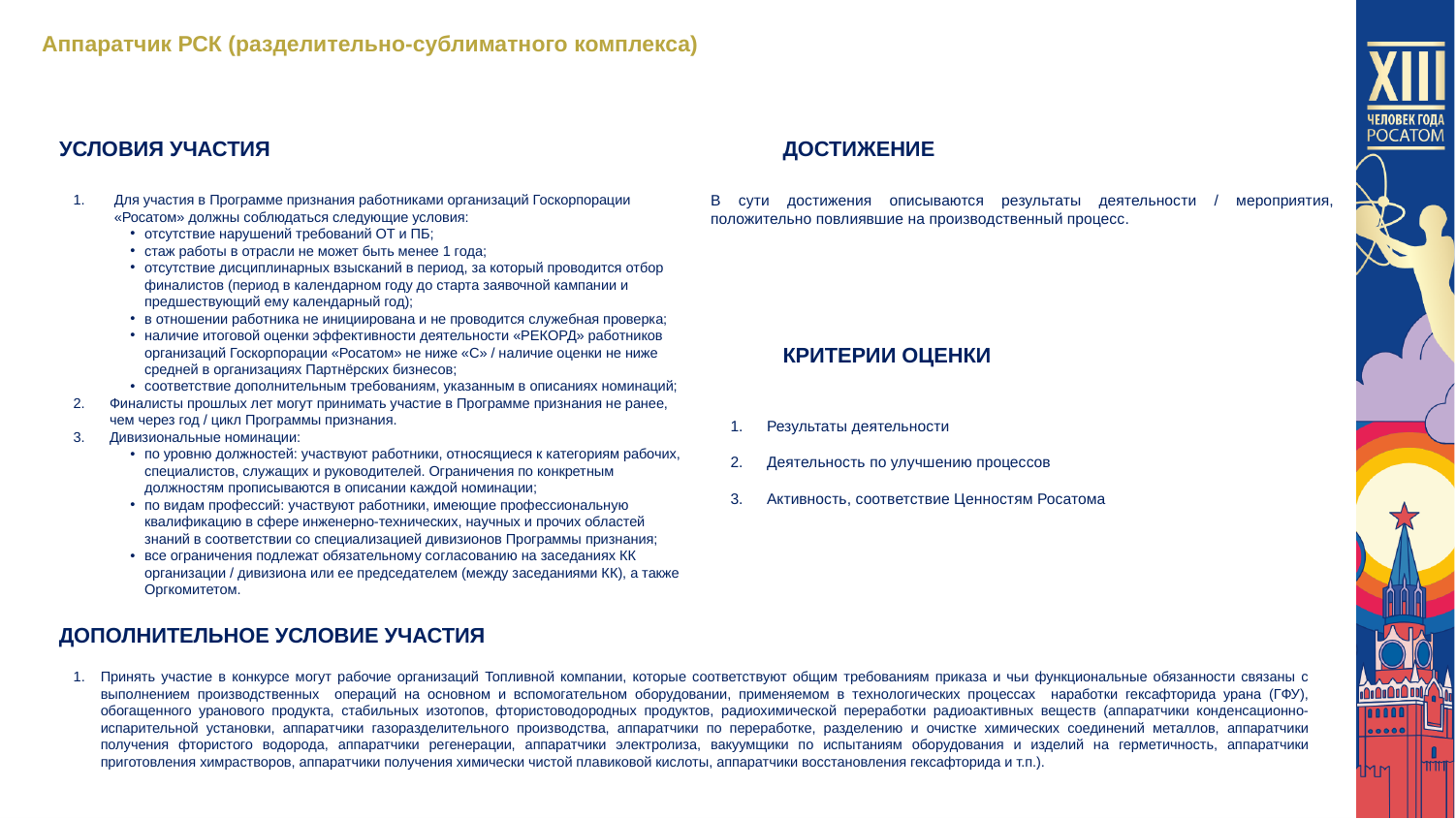

Аппаратчик РСК (разделительно-сублиматного комплекса)
ДОСТИЖЕНИЕ
УСЛОВИЯ УЧАСТИЯ
Для участия в Программе признания работниками организаций Госкорпорации «Росатом» должны соблюдаться следующие условия:
отсутствие нарушений требований ОТ и ПБ;
стаж работы в отрасли не может быть менее 1 года;
отсутствие дисциплинарных взысканий в период, за который проводится отбор финалистов (период в календарном году до старта заявочной кампании и предшествующий ему календарный год);
в отношении работника не инициирована и не проводится служебная проверка;
наличие итоговой оценки эффективности деятельности «РЕКОРД» работников организаций Госкорпорации «Росатом» не ниже «С» / наличие оценки не ниже средней в организациях Партнёрских бизнесов;
соответствие дополнительным требованиям, указанным в описаниях номинаций;
Финалисты прошлых лет могут принимать участие в Программе признания не ранее, чем через год / цикл Программы признания.
Дивизиональные номинации:
по уровню должностей: участвуют работники, относящиеся к категориям рабочих, специалистов, служащих и руководителей. Ограничения по конкретным должностям прописываются в описании каждой номинации;
по видам профессий: участвуют работники, имеющие профессиональную квалификацию в сфере инженерно-технических, научных и прочих областей знаний в соответствии со специализацией дивизионов Программы признания;
все ограничения подлежат обязательному согласованию на заседаниях КК организации / дивизиона или ее председателем (между заседаниями КК), а также Оргкомитетом.
В сути достижения описываются результаты деятельности / мероприятия, положительно повлиявшие на производственный процесс.
КРИТЕРИИ ОЦЕНКИ
Результаты деятельности

Деятельность по улучшению процессов

Активность, соответствие Ценностям Росатома
ДОПОЛНИТЕЛЬНОЕ УСЛОВИЕ УЧАСТИЯ

Принять участие в конкурсе могут рабочие организаций Топливной компании, которые соответствуют общим требованиям приказа и чьи функциональные обязанности связаны с выполнением производственных  операций на основном и вспомогательном оборудовании, применяемом в технологических процессах  наработки гексафторида урана (ГФУ), обогащенного уранового продукта, стабильных изотопов, фтористоводородных продуктов, радиохимической переработки радиоактивных веществ (аппаратчики конденсационно-испарительной установки, аппаратчики газоразделительного производства, аппаратчики по переработке, разделению и очистке химических соединений металлов, аппаратчики получения фтористого водорода, аппаратчики регенерации, аппаратчики электролиза, вакуумщики по испытаниям оборудования и изделий на герметичность, аппаратчики приготовления химрастворов, аппаратчики получения химически чистой плавиковой кислоты, аппаратчики восстановления гексафторида и т.п.).